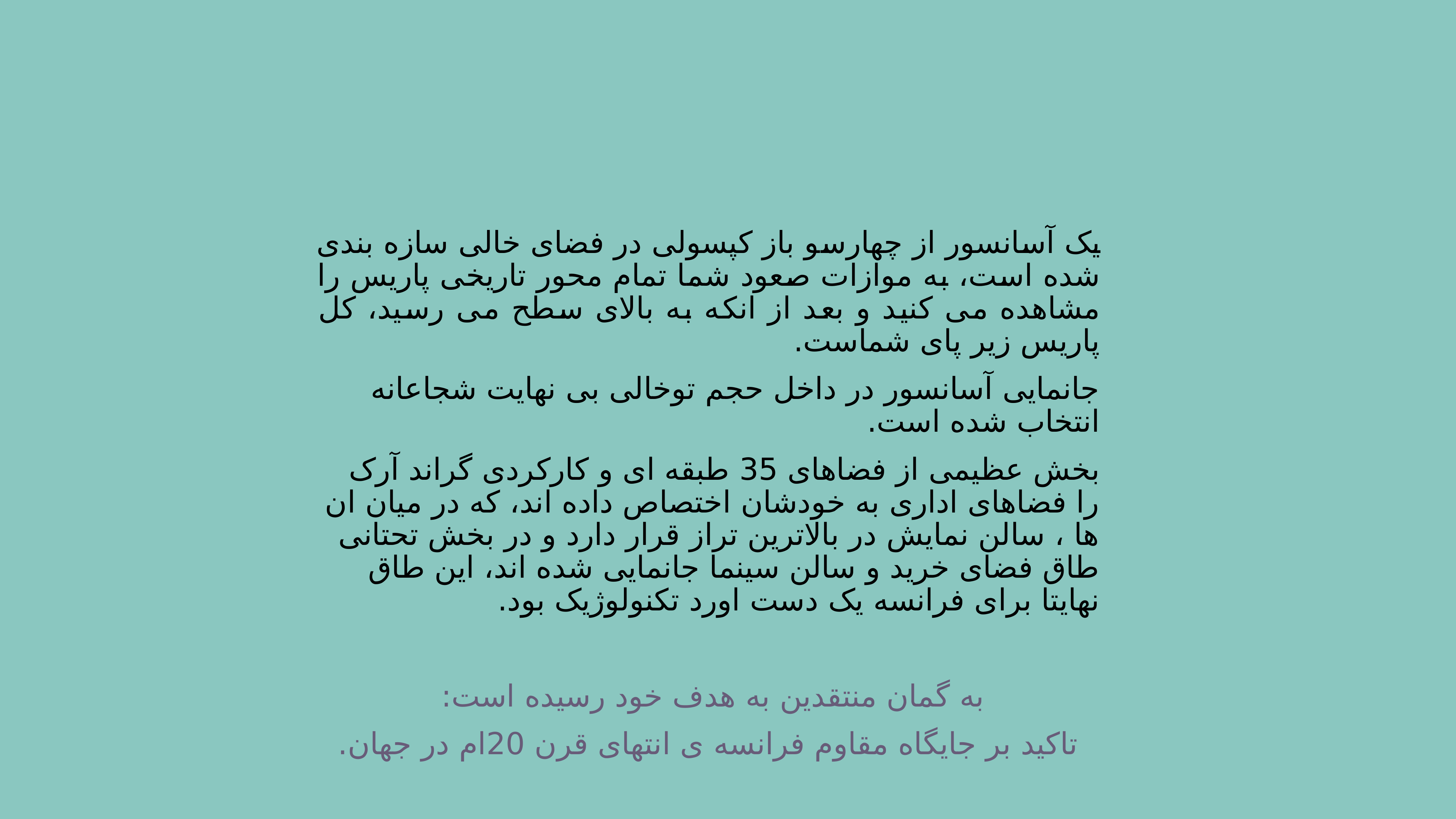

یک آسانسور از چهارسو باز کپسولی در فضای خالی سازه بندی شده است، به موازات صعود شما تمام محور تاریخی پاریس را مشاهده می کنید و بعد از انکه به بالای سطح می رسید، کل پاریس زیر پای شماست.
جانمایی آسانسور در داخل حجم توخالی بی نهایت شجاعانه انتخاب شده است.
بخش عظیمی از فضاهای 35 طبقه ای و کارکردی گراند آرک را فضاهای اداری به خودشان اختصاص داده اند، که در میان ان ها ، سالن نمایش در بالاترین تراز قرار دارد و در بخش تحتانی طاق فضای خرید و سالن سینما جانمایی شده اند، این طاق نهایتا برای فرانسه یک دست اورد تکنولوژیک بود.

به گمان منتقدین به هدف خود رسیده است:
تاکید بر جایگاه مقاوم فرانسه ی انتهای قرن 20ام در جهان.